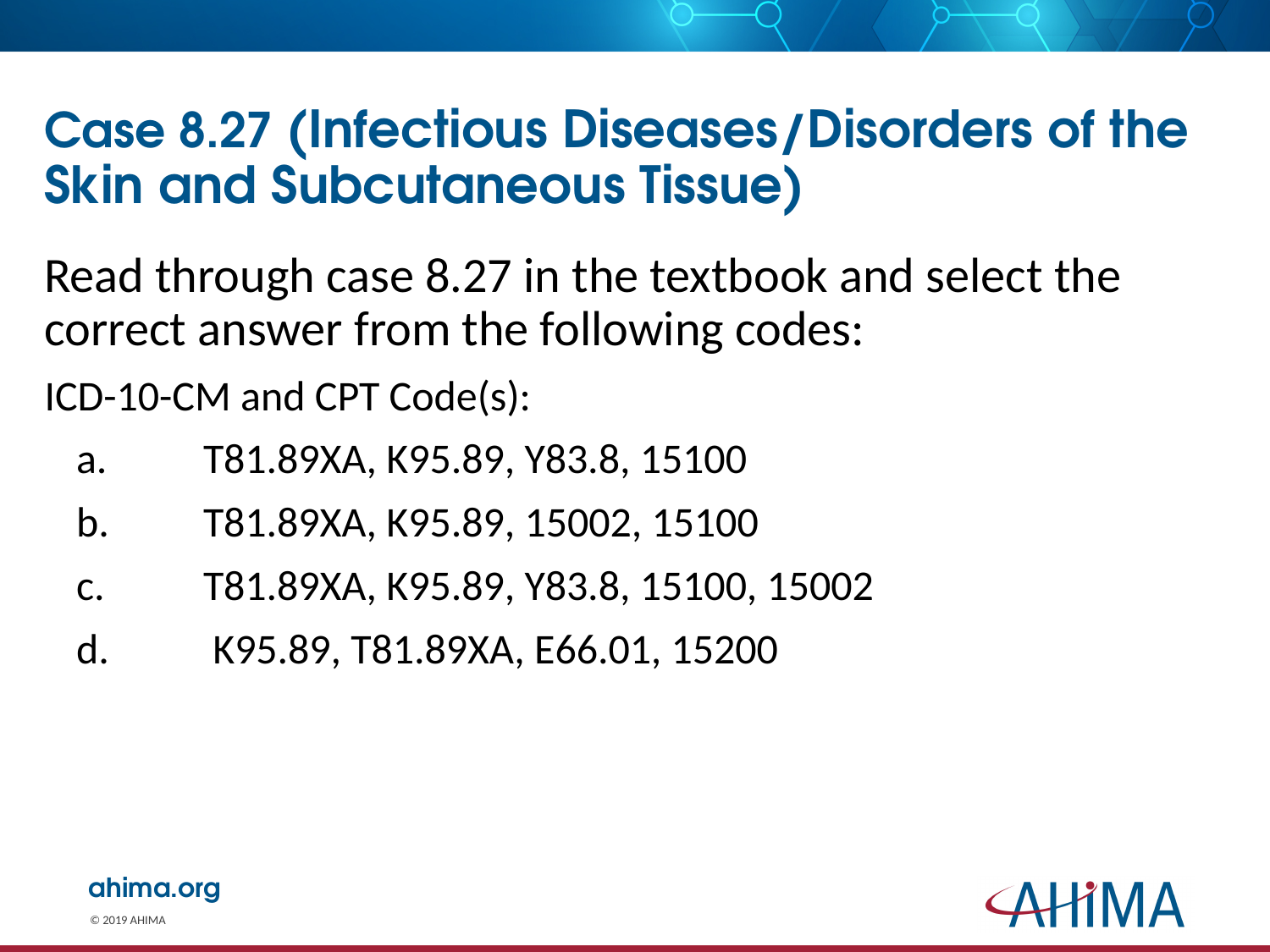

# Case 8.27 (Infectious Diseases/Disorders of the Skin and Subcutaneous Tissue)
Read through case 8.27 in the textbook and select the correct answer from the following codes:
ICD-10-CM and CPT Code(s):
	a.	T81.89XA, K95.89, Y83.8, 15100
	b.	T81.89XA, K95.89, 15002, 15100
	c.	T81.89XA, K95.89, Y83.8, 15100, 15002
	d.	 K95.89, T81.89XA, E66.01, 15200